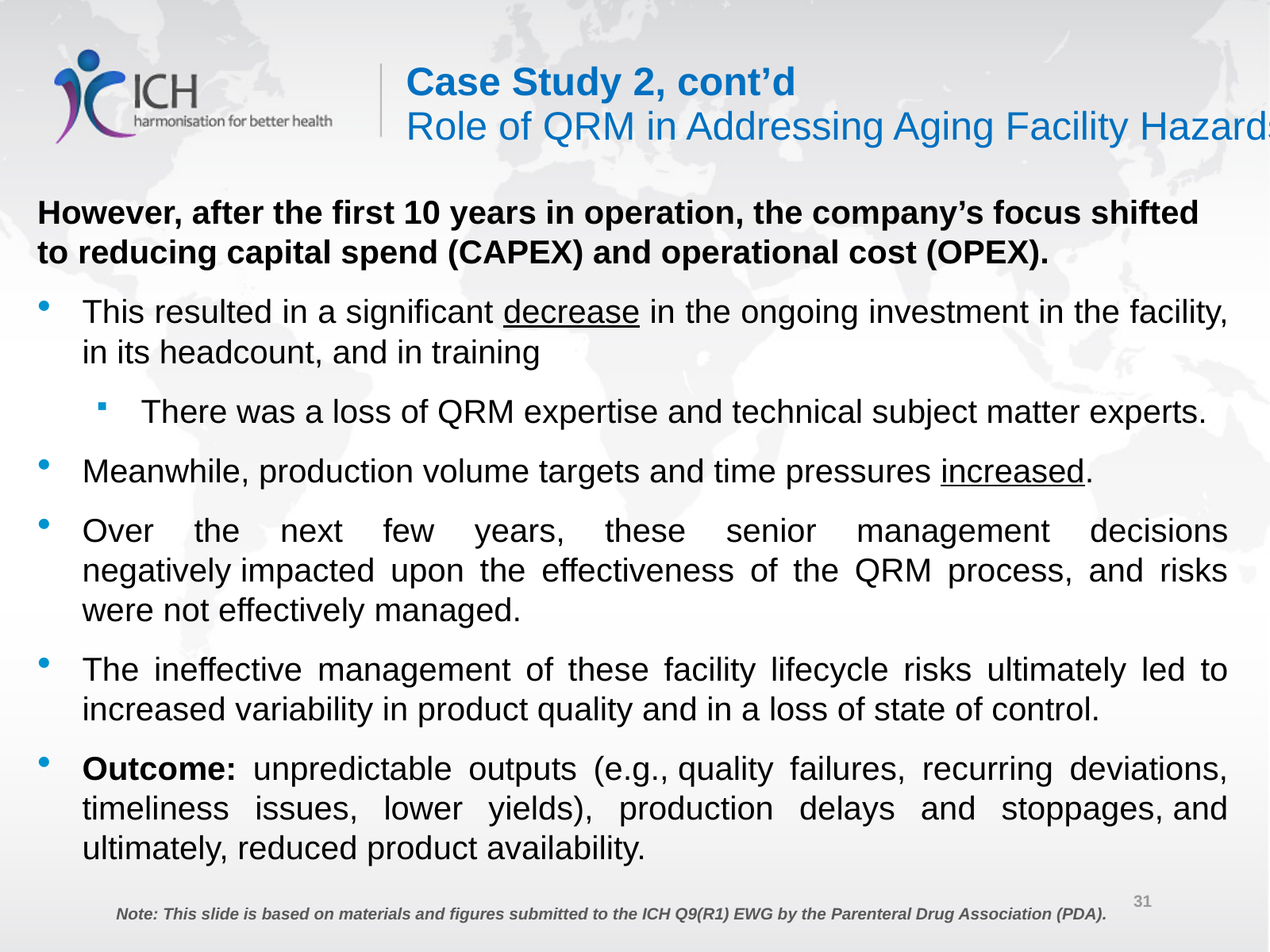

# Case Study 2, cont’d
Role of QRM in Addressing Aging Facility Hazards

However, after the first 10 years in operation, the company’s focus shifted to reducing capital spend (CAPEX) and operational cost (OPEX).
This resulted in a significant decrease in the ongoing investment in the facility, in its headcount, and in training
There was a loss of QRM expertise and technical subject matter experts.
Meanwhile, production volume targets and time pressures increased.
Over the next few years, these senior management decisions negatively impacted upon the effectiveness of the QRM process, and risks were not effectively managed.
The ineffective management of these facility lifecycle risks ultimately led to increased variability in product quality and in a loss of state of control.
Outcome: unpredictable outputs (e.g., quality failures, recurring deviations, timeliness issues, lower yields), production delays and stoppages, and ultimately, reduced product availability.

Note: This slide is based on materials and figures submitted to the ICH Q9(R1) EWG by the Parenteral Drug Association (PDA).